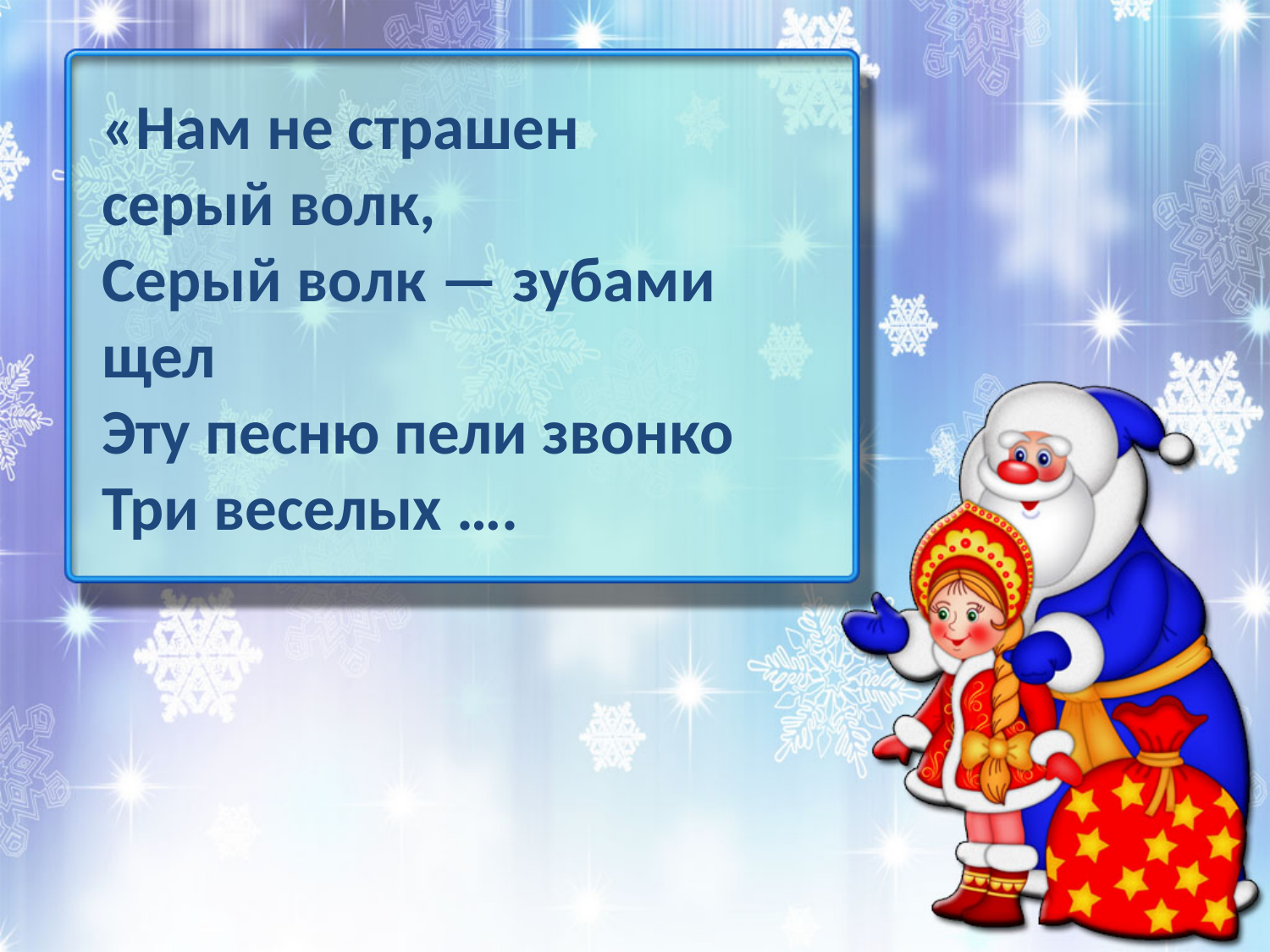

«Нам не страшен серый волк,
Серый волк — зубами щел
Эту песню пели звонко
Три веселых ….